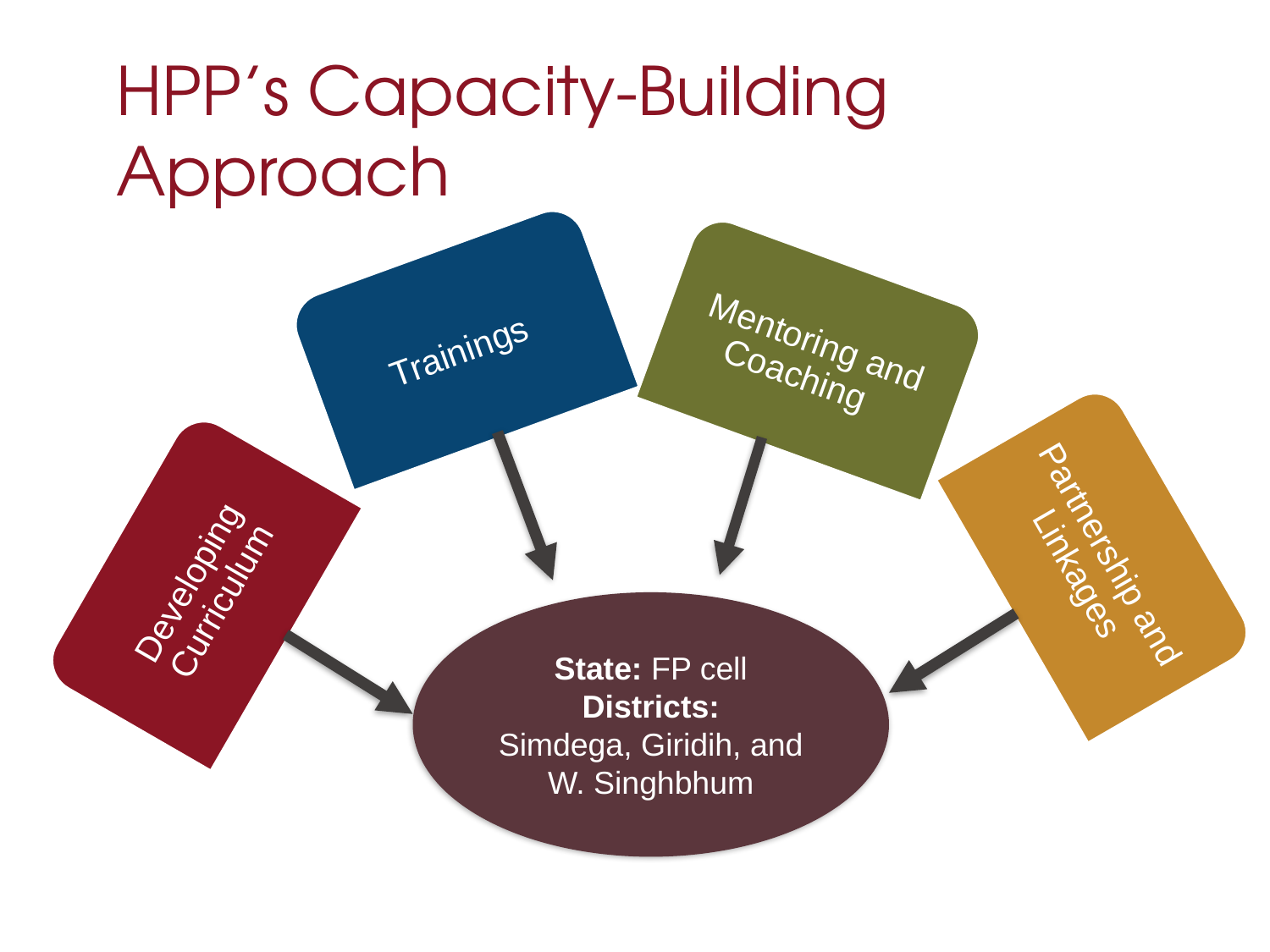

# HPP’s Capacity-Building Approach
Developing Curriculum
Trainings
Mentoring and Coaching
Partnership and Linkages
State: FP cell
Districts:
Simdega, Giridih, and W. Singhbhum